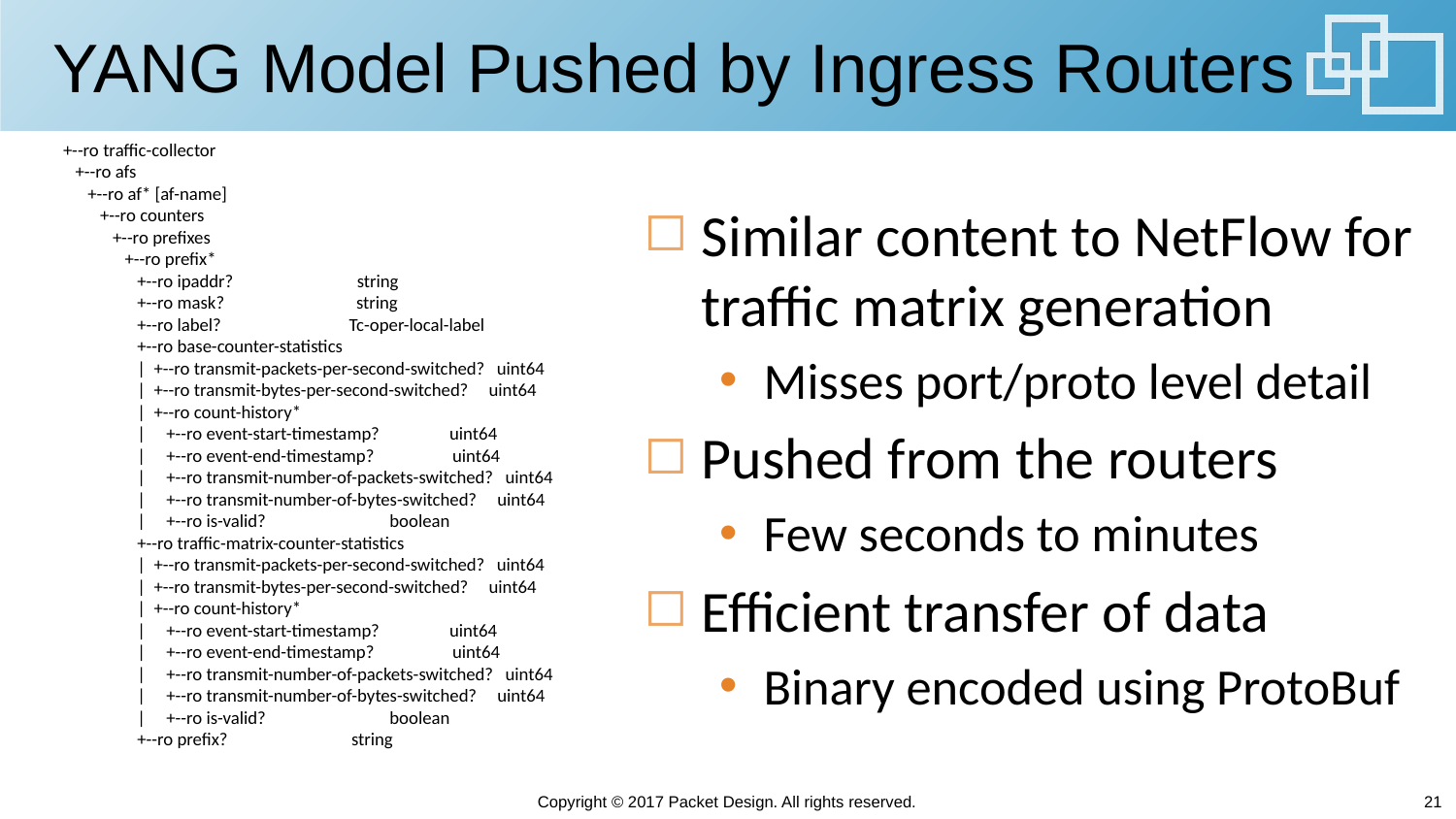

# YANG Model Pushed by Ingress Routers
   +--ro traffic-collector
      +--ro afs
         +--ro af* [af-name]
            +--ro counters
               +--ro prefixes
                  +--ro prefix*
                     +--ro ipaddr?                              string
                     +--ro mask?                                string
                     +--ro label?                               Tc-oper-local-label
                     +--ro base-counter-statistics
                     |  +--ro transmit-packets-per-second-switched?   uint64
                     |  +--ro transmit-bytes-per-second-switched?     uint64
                     |  +--ro count-history*
                     |     +--ro event-start-timestamp?                 uint64
                     |     +--ro event-end-timestamp?                   uint64
                     |     +--ro transmit-number-of-packets-switched?   uint64
                     |     +--ro transmit-number-of-bytes-switched?     uint64
                     |     +--ro is-valid?                              boolean
                     +--ro traffic-matrix-counter-statistics
                     |  +--ro transmit-packets-per-second-switched?   uint64
                     |  +--ro transmit-bytes-per-second-switched?     uint64
                     |  +--ro count-history*
                     |     +--ro event-start-timestamp?                 uint64
                     |     +--ro event-end-timestamp?                   uint64
                     |     +--ro transmit-number-of-packets-switched?   uint64
                     |     +--ro transmit-number-of-bytes-switched?     uint64
                     |     +--ro is-valid?                              boolean
                     +--ro prefix?                              string
Similar content to NetFlow for traffic matrix generation
Misses port/proto level detail
Pushed from the routers
Few seconds to minutes
Efficient transfer of data
Binary encoded using ProtoBuf
Copyright © 2017 Packet Design. All rights reserved.
21